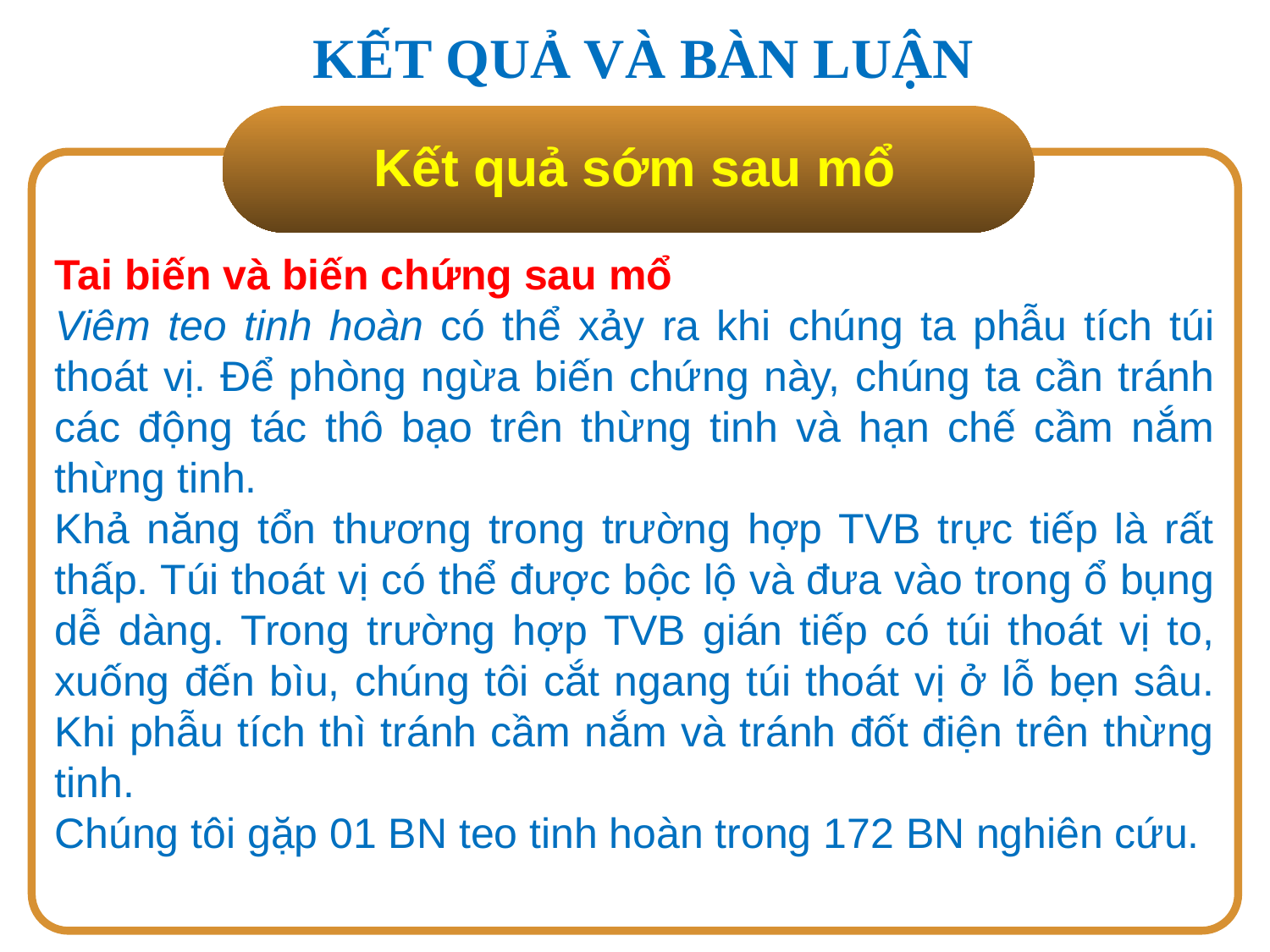

KẾT QUẢ VÀ BÀN LUẬN

Tai biến và biến chứng sau mổ
Viêm teo tinh hoàn có thể xảy ra khi chúng ta phẫu tích túi thoát vị. Để phòng ngừa biến chứng này, chúng ta cần tránh các động tác thô bạo trên thừng tinh và hạn chế cầm nắm thừng tinh.
Khả năng tổn thương trong trường hợp TVB trực tiếp là rất thấp. Túi thoát vị có thể được bộc lộ và đưa vào trong ổ bụng dễ dàng. Trong trường hợp TVB gián tiếp có túi thoát vị to, xuống đến bìu, chúng tôi cắt ngang túi thoát vị ở lỗ bẹn sâu. Khi phẫu tích thì tránh cầm nắm và tránh đốt điện trên thừng tinh.
Chúng tôi gặp 01 BN teo tinh hoàn trong 172 BN nghiên cứu.
Kết quả sớm sau mổ